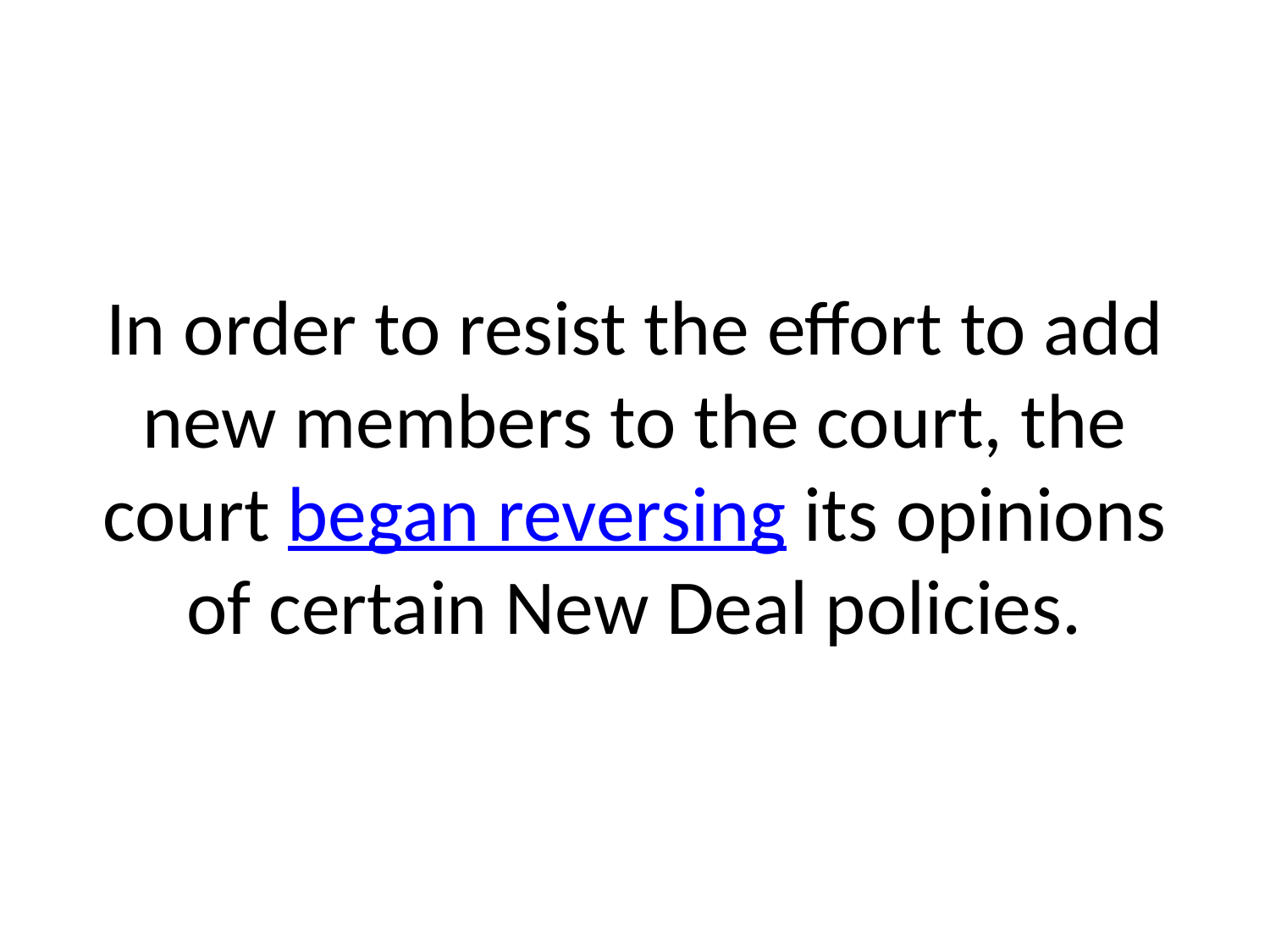

# In order to resist the effort to add new members to the court, the court began reversing its opinions of certain New Deal policies.